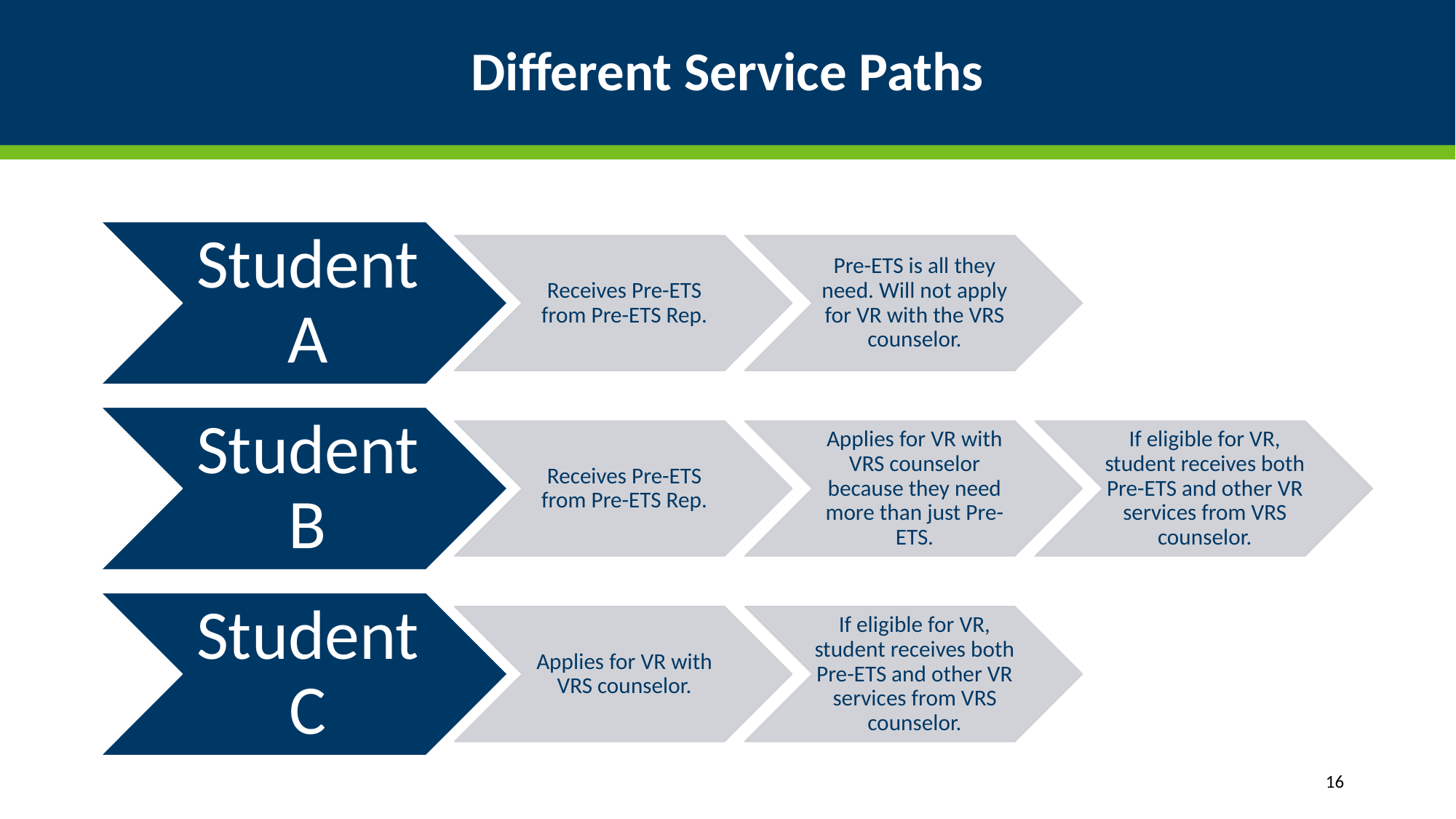

# Different Service Paths
Student A
Receives Pre-ETS from Pre-ETS Rep.
Pre-ETS is all they need. Will not apply for VR with the VRS counselor.
Student B
Receives Pre-ETS from Pre-ETS Rep.
Applies for VR with VRS counselor because they need more than just Pre-ETS.
If eligible for VR, student receives both Pre-ETS and other VR services from VRS counselor.
Student C
Applies for VR with VRS counselor.
If eligible for VR, student receives both Pre-ETS and other VR services from VRS counselor.
16